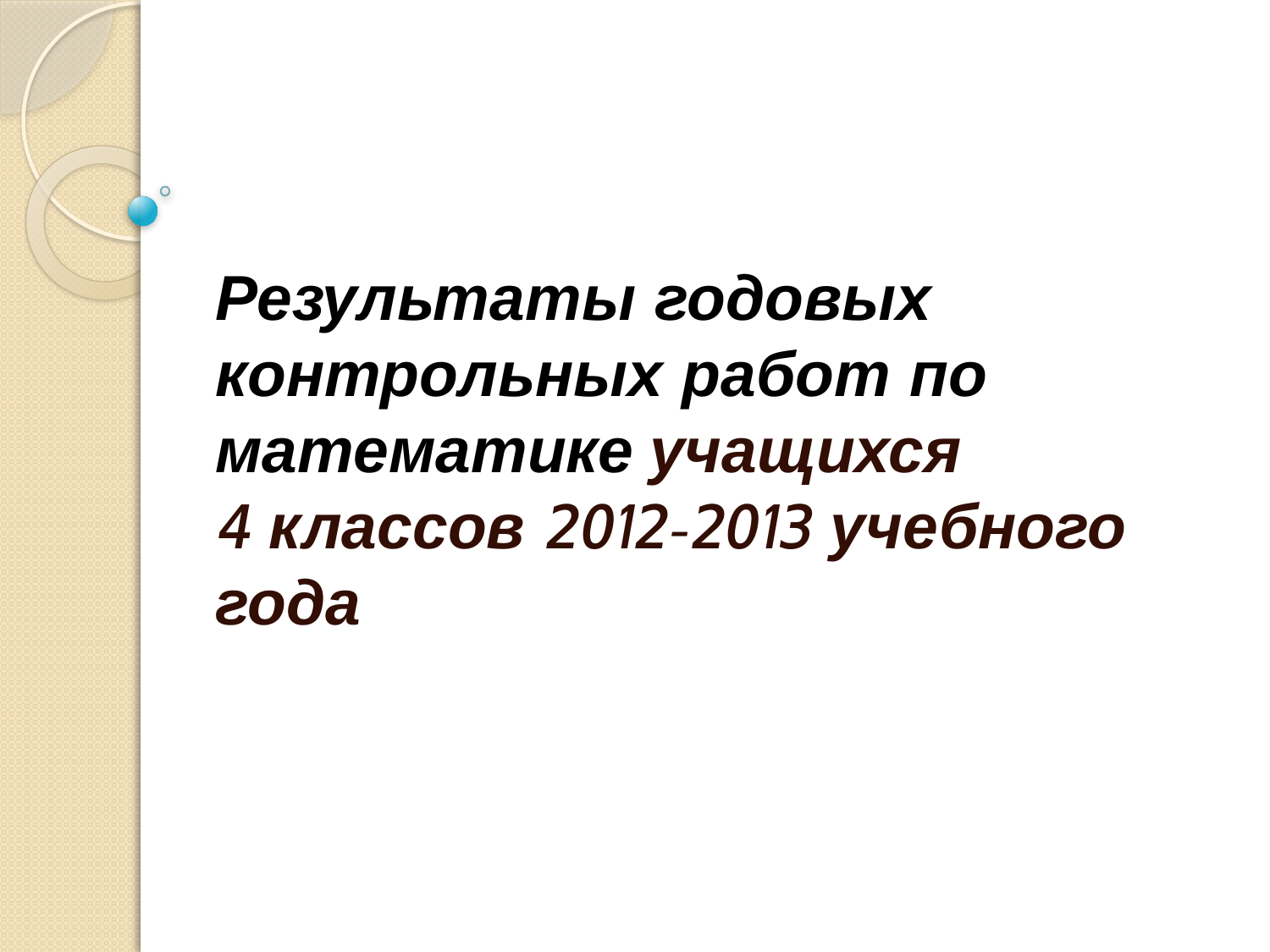

#
Результаты годовых контрольных работ по математике учащихся
4 классов 2012-2013 учебного года